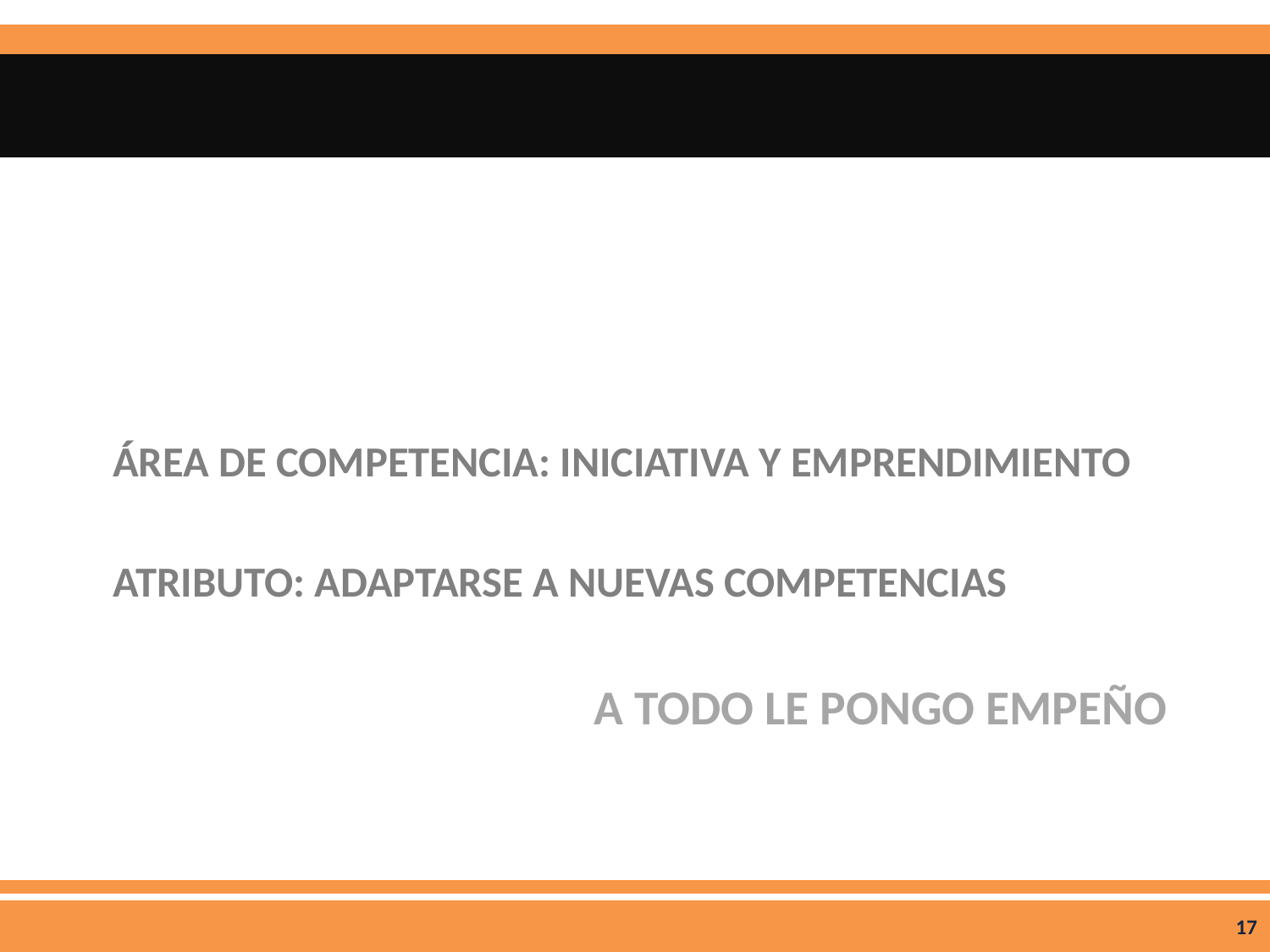

ÁREA DE COMPETENCIA: INICIATIVA Y EMPRENDIMIENTO

ATRIBUTO: ADAPTARSE A NUEVAS COMPETENCIAS
# A TODO LE PONGO EMPEÑO
17